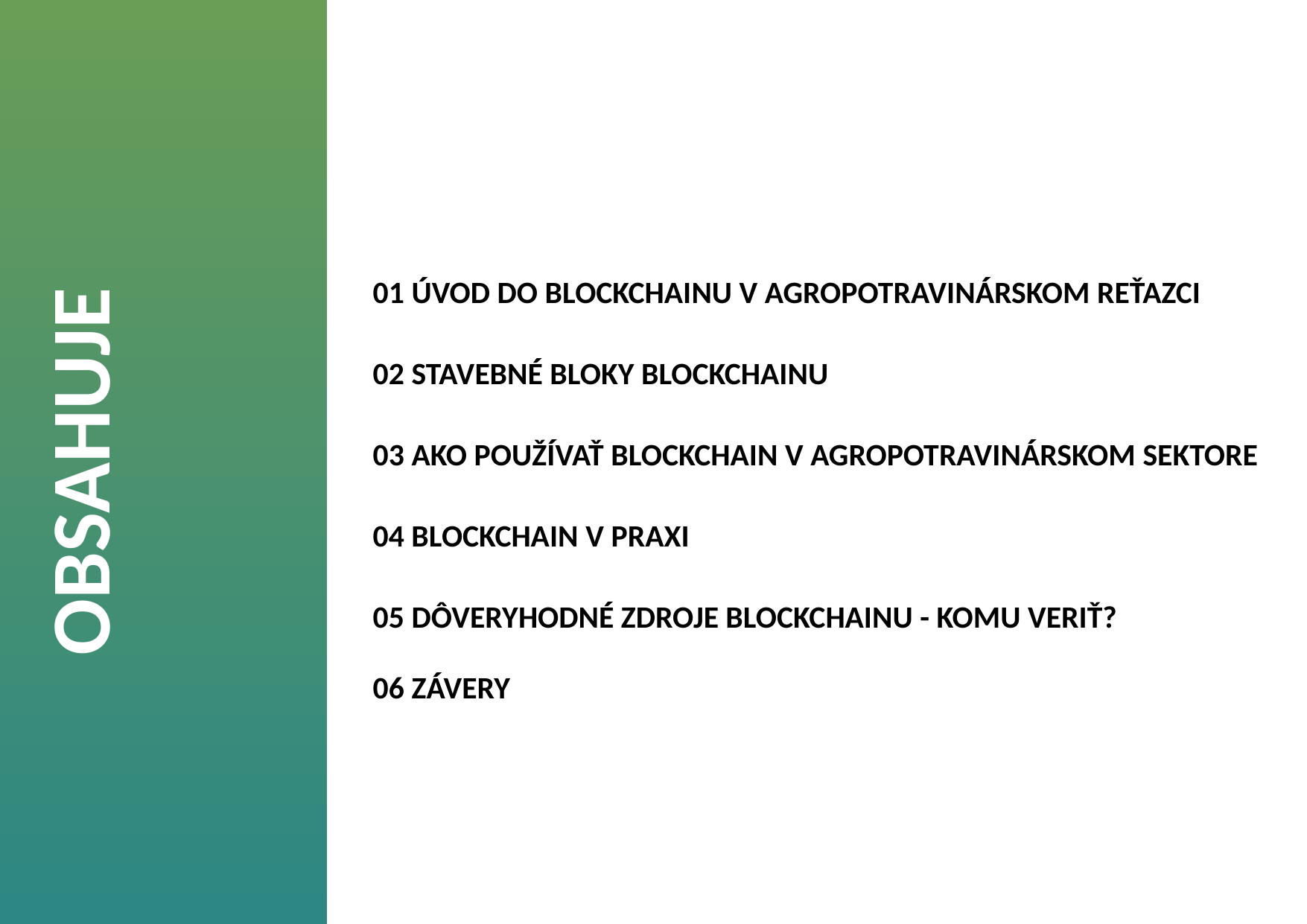

01 ÚVOD DO BLOCKCHAINU V AGROPOTRAVINÁRSKOM REŤAZCI
02 STAVEBNÉ BLOKY BLOCKCHAINU
03 AKO POUŽÍVAŤ BLOCKCHAIN V AGROPOTRAVINÁRSKOM SEKTORE
04 BLOCKCHAIN V PRAXI
05 DÔVERYHODNÉ ZDROJE BLOCKCHAINU - KOMU VERIŤ?
06 ZÁVERY
OBSAHUJE